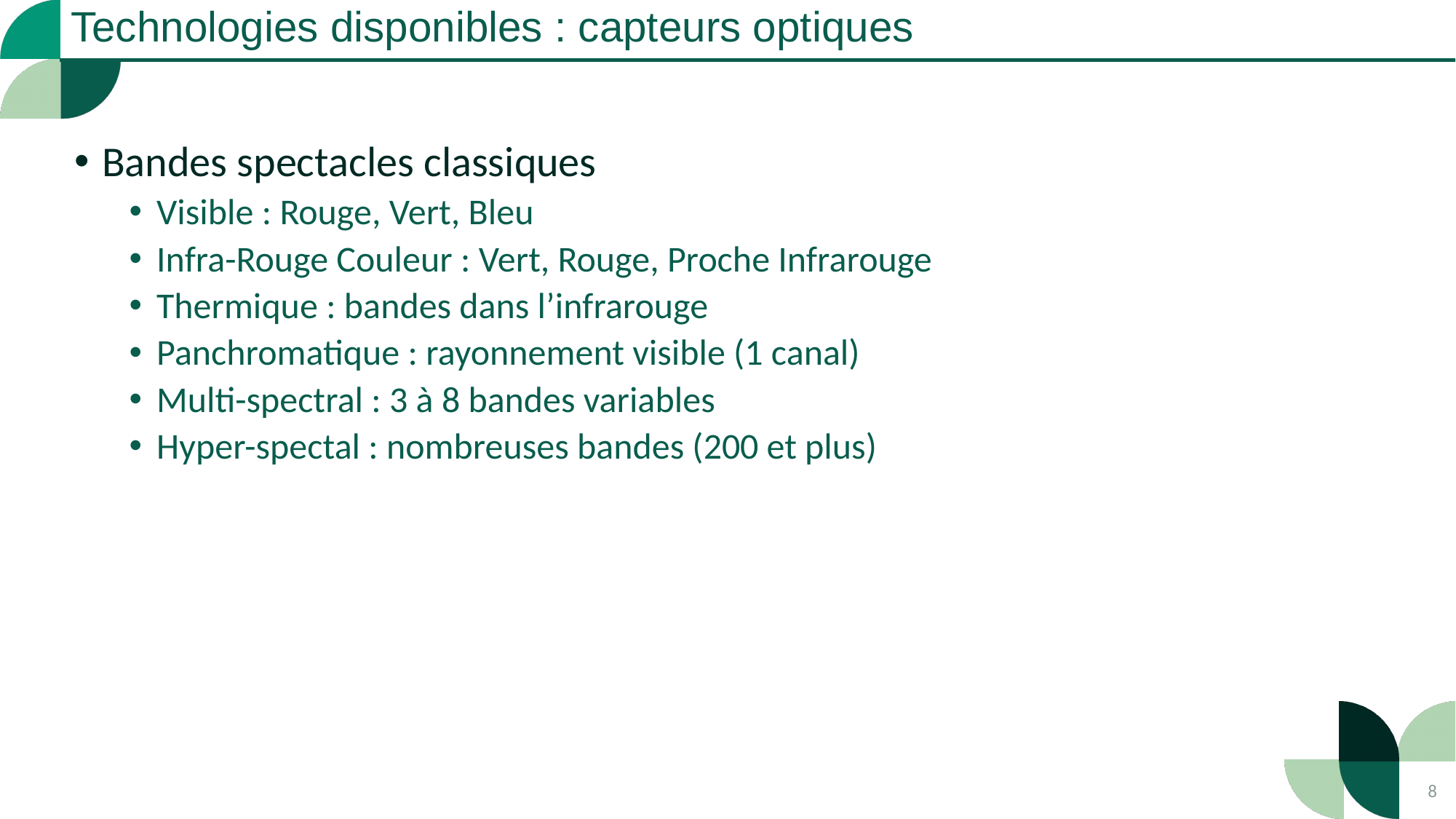

Technologies disponibles : capteurs optiques
Bandes spectacles classiques
Visible : Rouge, Vert, Bleu
Infra-Rouge Couleur : Vert, Rouge, Proche Infrarouge
Thermique : bandes dans l’infrarouge
Panchromatique : rayonnement visible (1 canal)
Multi-spectral : 3 à 8 bandes variables
Hyper-spectal : nombreuses bandes (200 et plus)

8